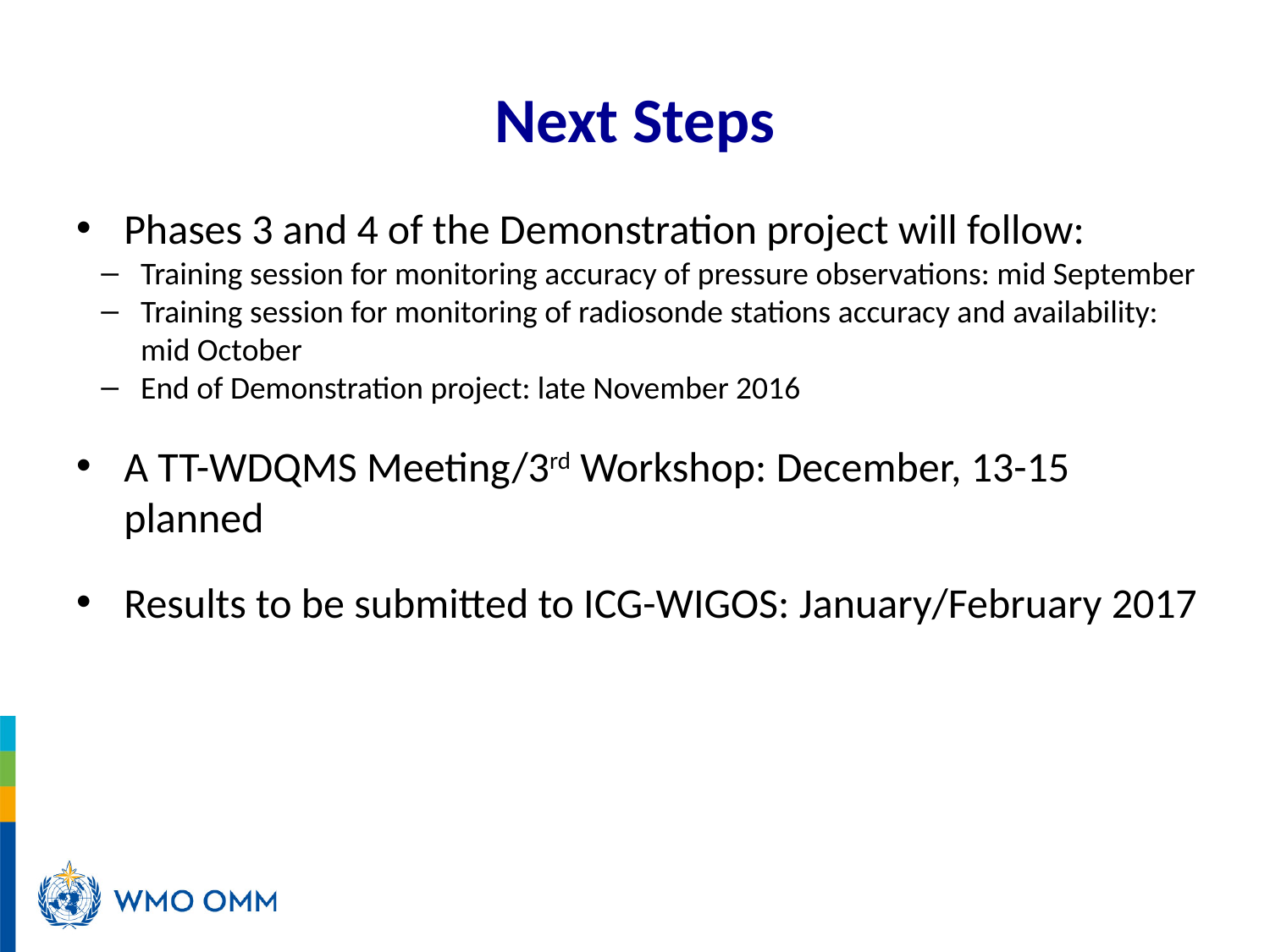

# Next Steps
Phases 3 and 4 of the Demonstration project will follow:
Training session for monitoring accuracy of pressure observations: mid September
Training session for monitoring of radiosonde stations accuracy and availability: mid October
End of Demonstration project: late November 2016

A TT-WDQMS Meeting/3rd Workshop: December, 13-15 planned

Results to be submitted to ICG-WIGOS: January/February 2017